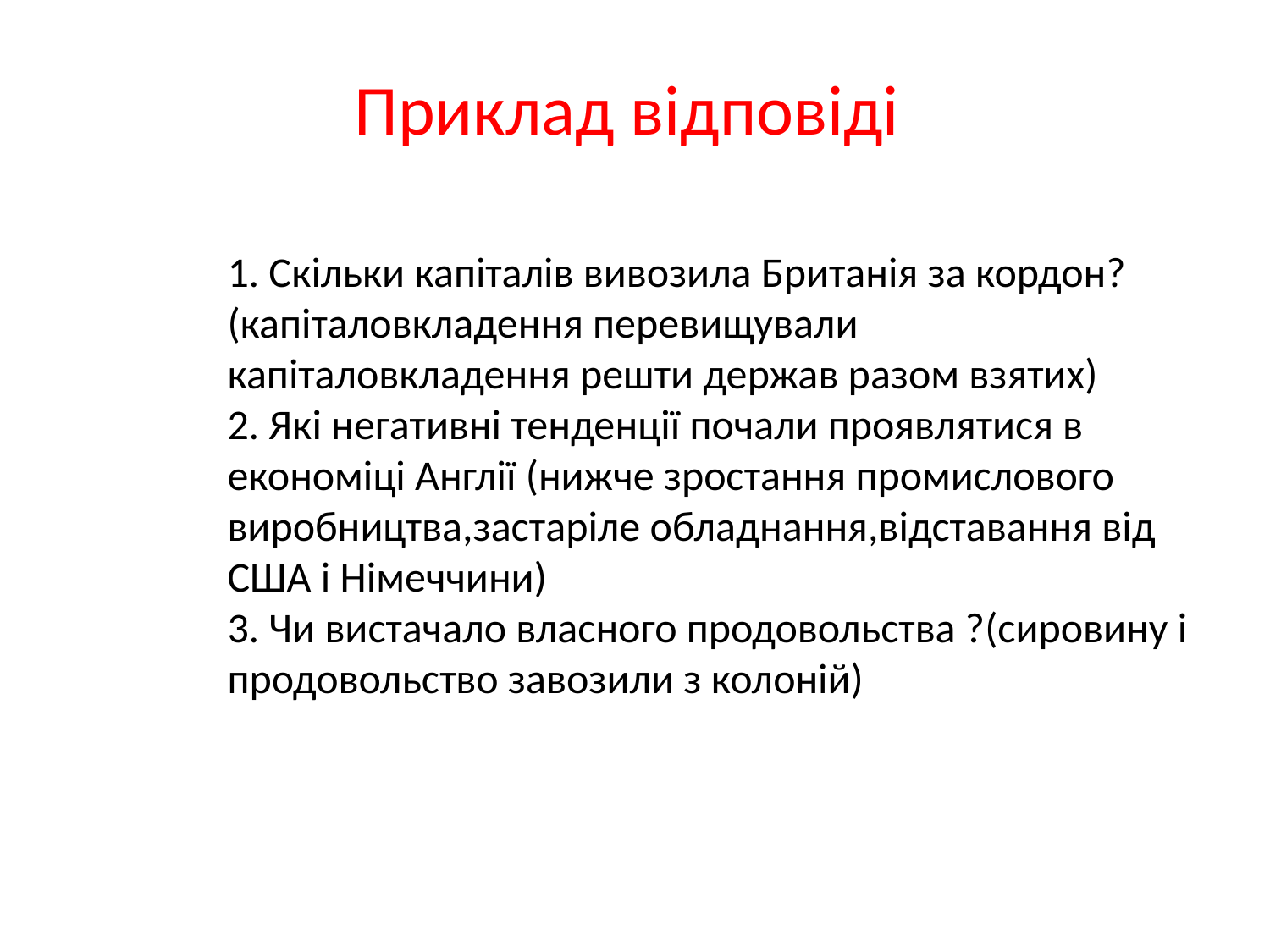

# Приклад відповіді
1. Скільки капіталів вивозила Британія за кордон?  (капіталовкладення перевищували капіталовкладення решти держав разом взятих)
2. Які негативні тенденції почали проявлятися в економіці Англії (нижче зростання промислового виробництва,застаріле обладнання,відставання від США і Німеччини)
3. Чи вистачало власного продовольства ?(сировину і продовольство завозили з колоній)